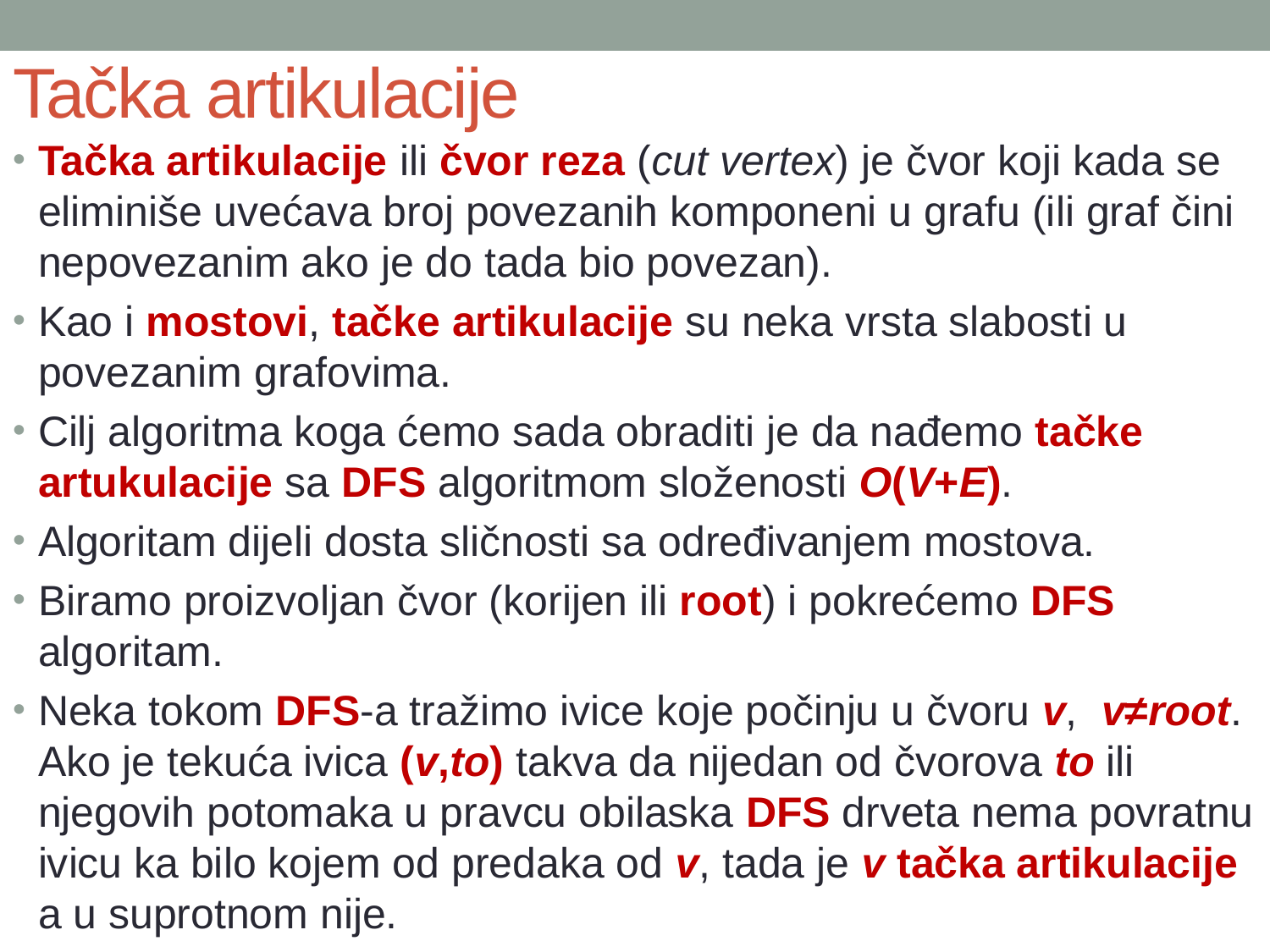

# Tačka artikulacije
Tačka artikulacije ili čvor reza (cut vertex) je čvor koji kada se eliminiše uvećava broj povezanih komponeni u grafu (ili graf čini nepovezanim ako je do tada bio povezan).
Kao i mostovi, tačke artikulacije su neka vrsta slabosti u povezanim grafovima.
Cilj algoritma koga ćemo sada obraditi je da nađemo tačke artukulacije sa DFS algoritmom složenosti O(V+E).
Algoritam dijeli dosta sličnosti sa određivanjem mostova.
Biramo proizvoljan čvor (korijen ili root) i pokrećemo DFS algoritam.
Neka tokom DFS-a tražimo ivice koje počinju u čvoru v,  v≠root. Ako je tekuća ivica (v,to) takva da nijedan od čvorova to ili njegovih potomaka u pravcu obilaska DFS drveta nema povratnu ivicu ka bilo kojem od predaka od v, tada je v tačka artikulacije a u suprotnom nije.